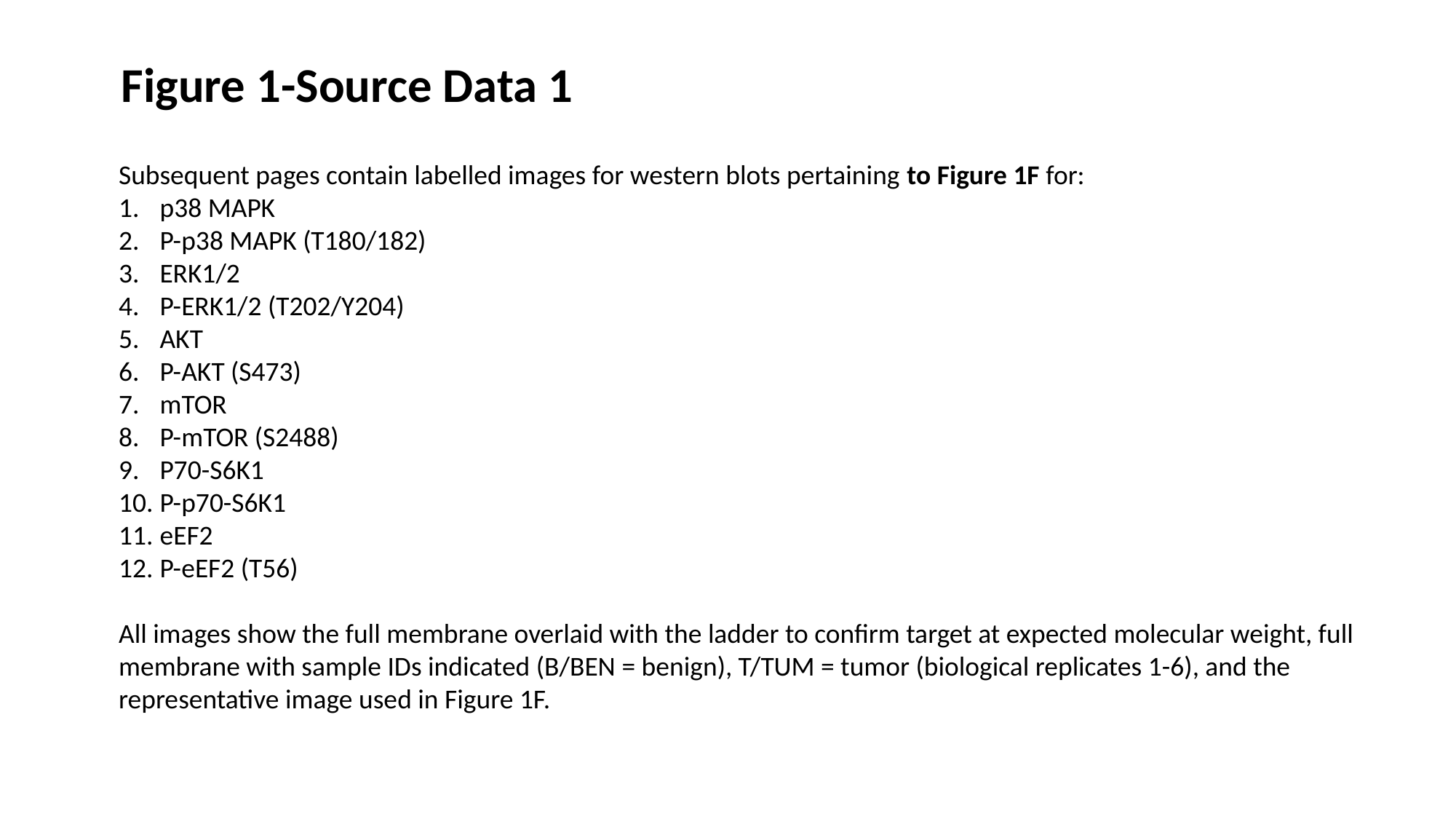

Figure 1-Source Data 1
Subsequent pages contain labelled images for western blots pertaining to Figure 1F for:
p38 MAPK
P-p38 MAPK (T180/182)
ERK1/2
P-ERK1/2 (T202/Y204)
AKT
P-AKT (S473)
mTOR
P-mTOR (S2488)
P70-S6K1
P-p70-S6K1
eEF2
P-eEF2 (T56)

All images show the full membrane overlaid with the ladder to confirm target at expected molecular weight, full membrane with sample IDs indicated (B/BEN = benign), T/TUM = tumor (biological replicates 1-6), and the representative image used in Figure 1F.